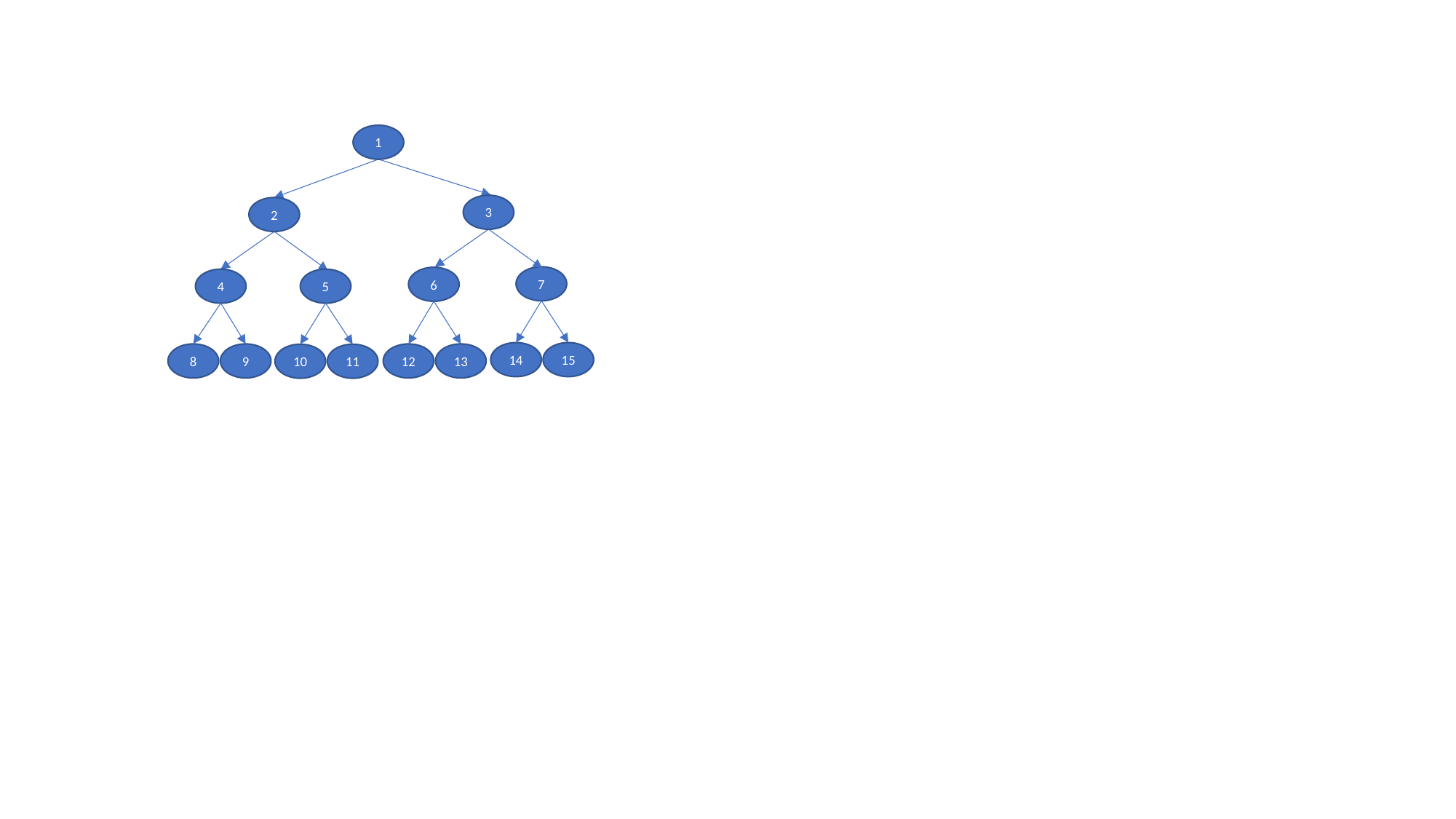

1
3
2
7
6
4
5
14
15
8
9
12
13
10
11